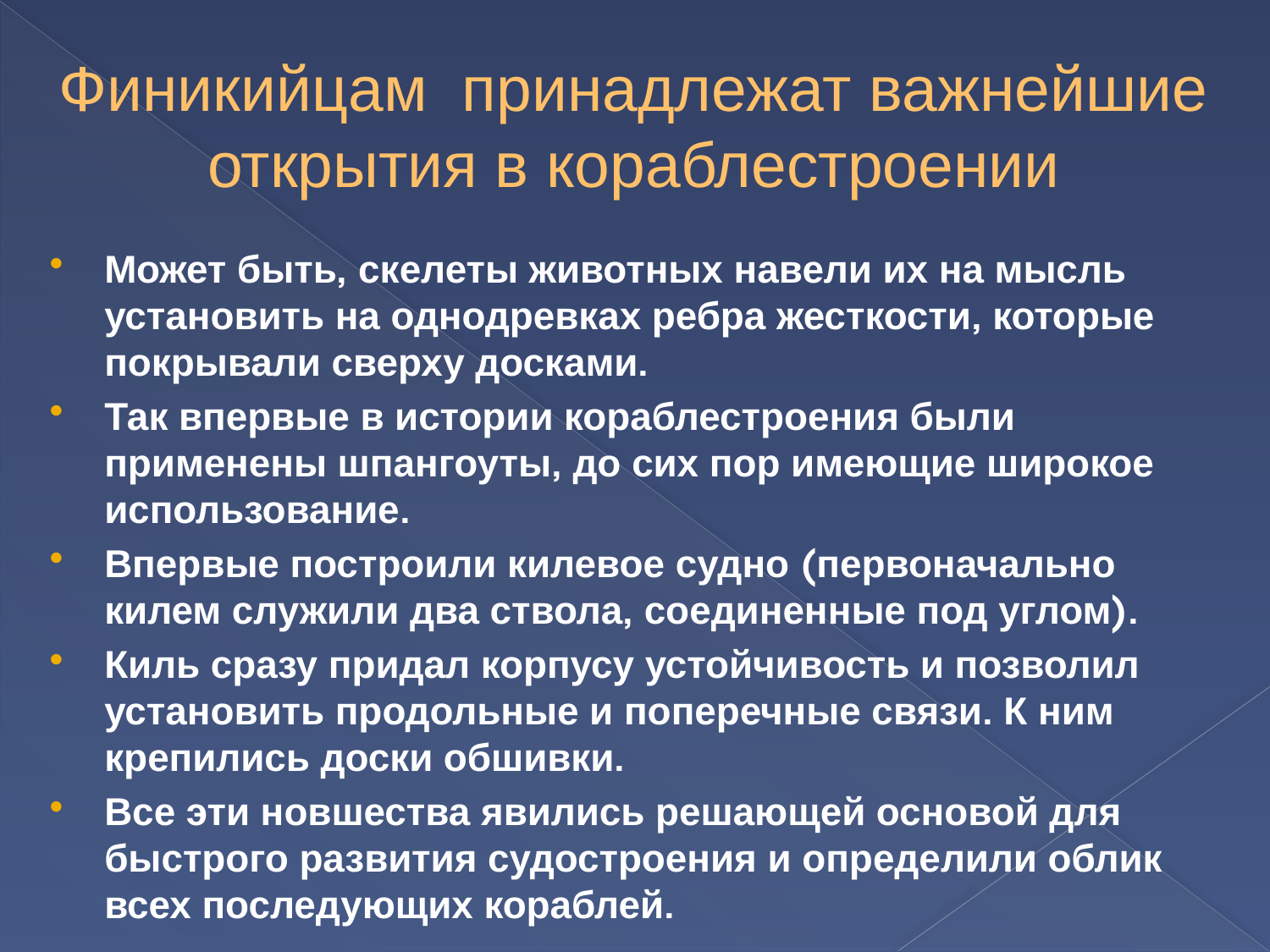

# Финикийцам  принадлежат важнейшие открытия в кораблестроении
Может быть, скелеты животных навели их на мысль установить на однодревках ребра жесткости, которые покрывали сверху досками.
Так впервые в истории кораблестроения были применены шпангоуты, до сих пор имеющие широкое использование.
Впервые построили килевое судно (первоначально килем служили два ствола, соединенные под углом).
Киль сразу придал корпусу устойчивость и позволил установить продольные и поперечные связи. К ним крепились доски обшивки.
Все эти новшества явились решающей основой для быстрого развития судостроения и определили облик всех последующих кораблей.